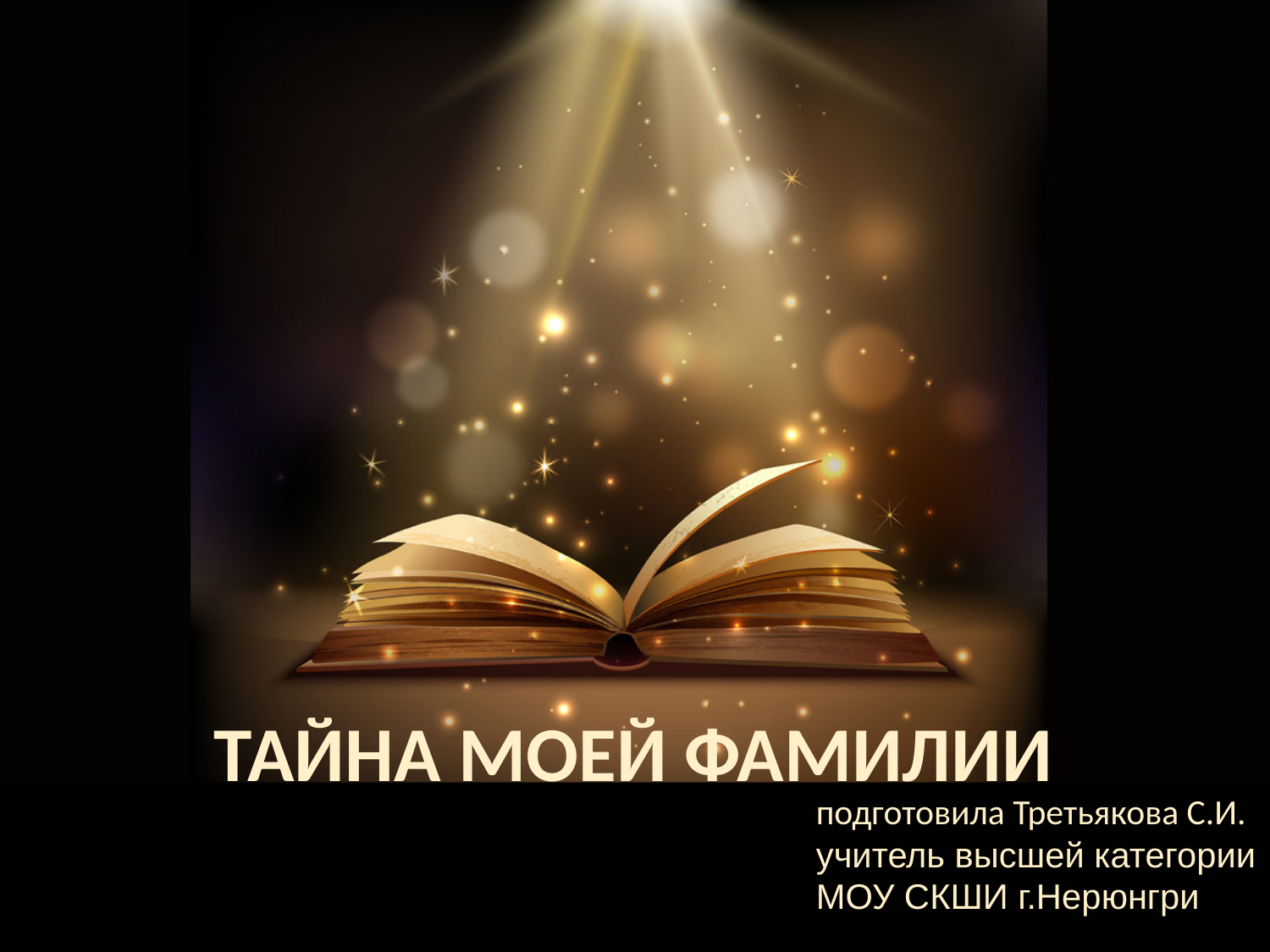

# ТАЙНА МОЕЙ ФАМИЛИИ
подготовила Третьякова С.И.
учитель высшей категории
МОУ СКШИ г.Нерюнгри